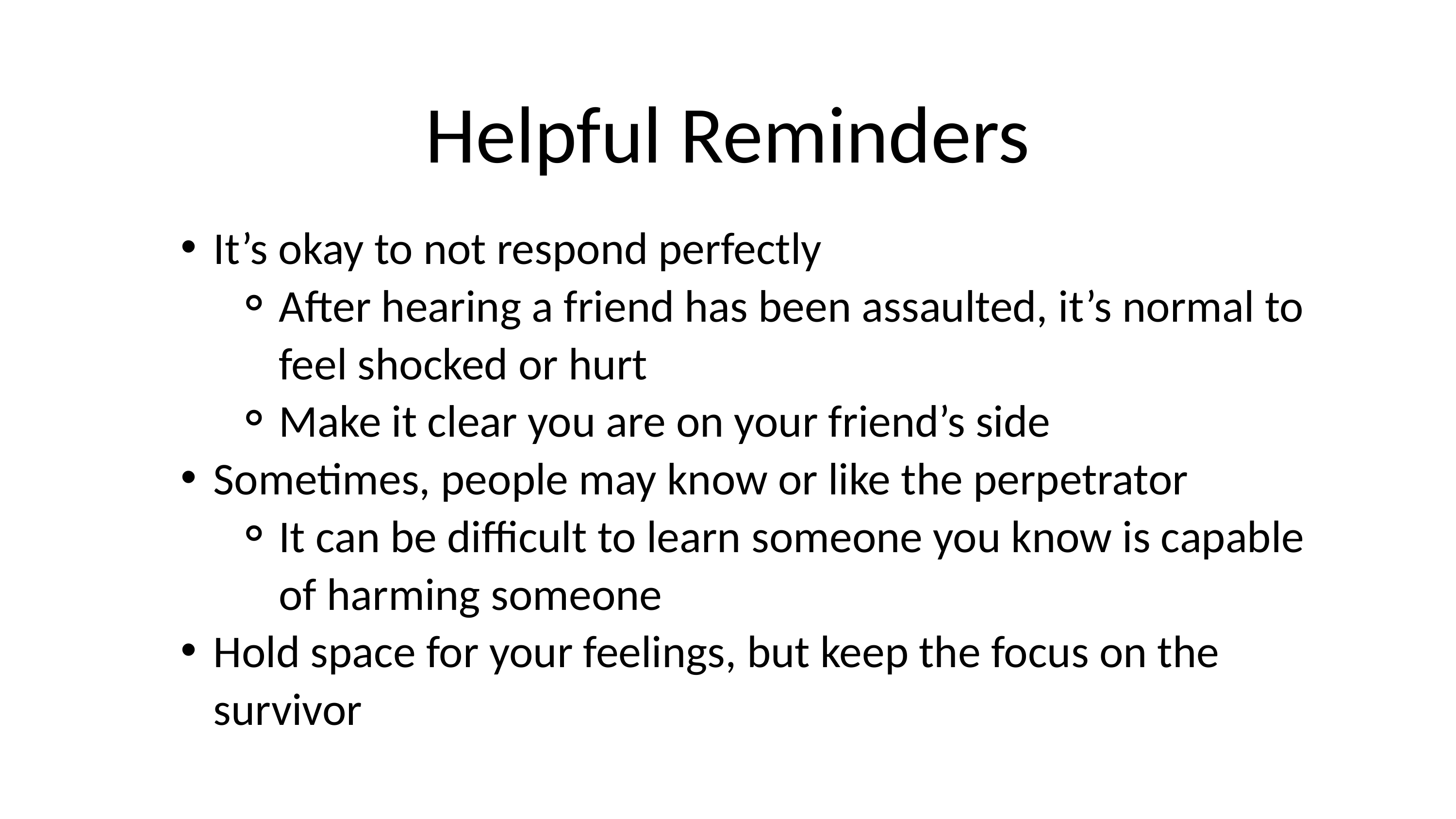

Helpful Reminders
It’s okay to not respond perfectly
After hearing a friend has been assaulted, it’s normal to feel shocked or hurt
Make it clear you are on your friend’s side
Sometimes, people may know or like the perpetrator
It can be difficult to learn someone you know is capable of harming someone
Hold space for your feelings, but keep the focus on the survivor